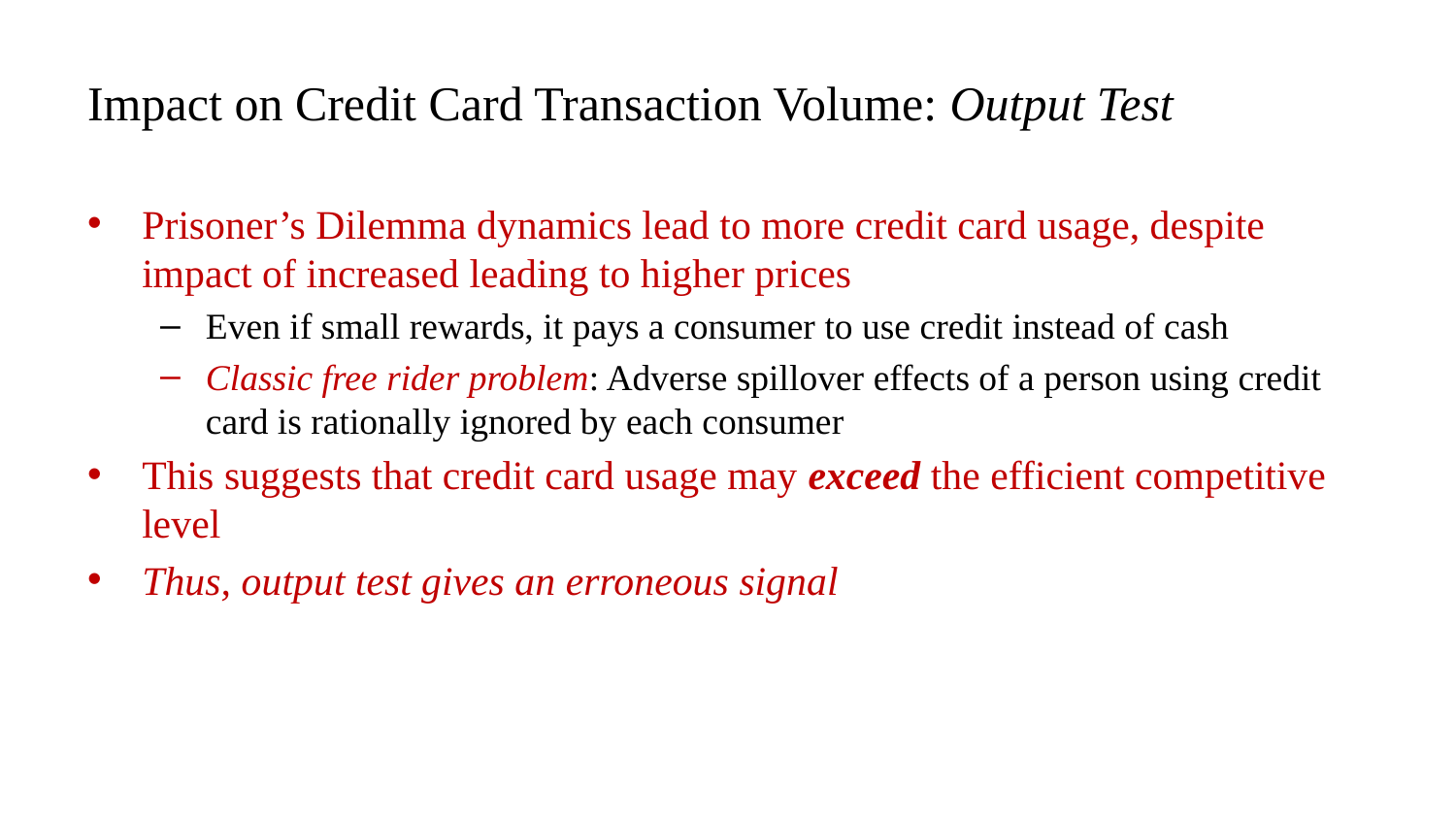

# Impact on Credit Card Transaction Volume: Output Test
Prisoner’s Dilemma dynamics lead to more credit card usage, despite impact of increased leading to higher prices
Even if small rewards, it pays a consumer to use credit instead of cash
Classic free rider problem: Adverse spillover effects of a person using credit card is rationally ignored by each consumer
This suggests that credit card usage may exceed the efficient competitive level
Thus, output test gives an erroneous signal